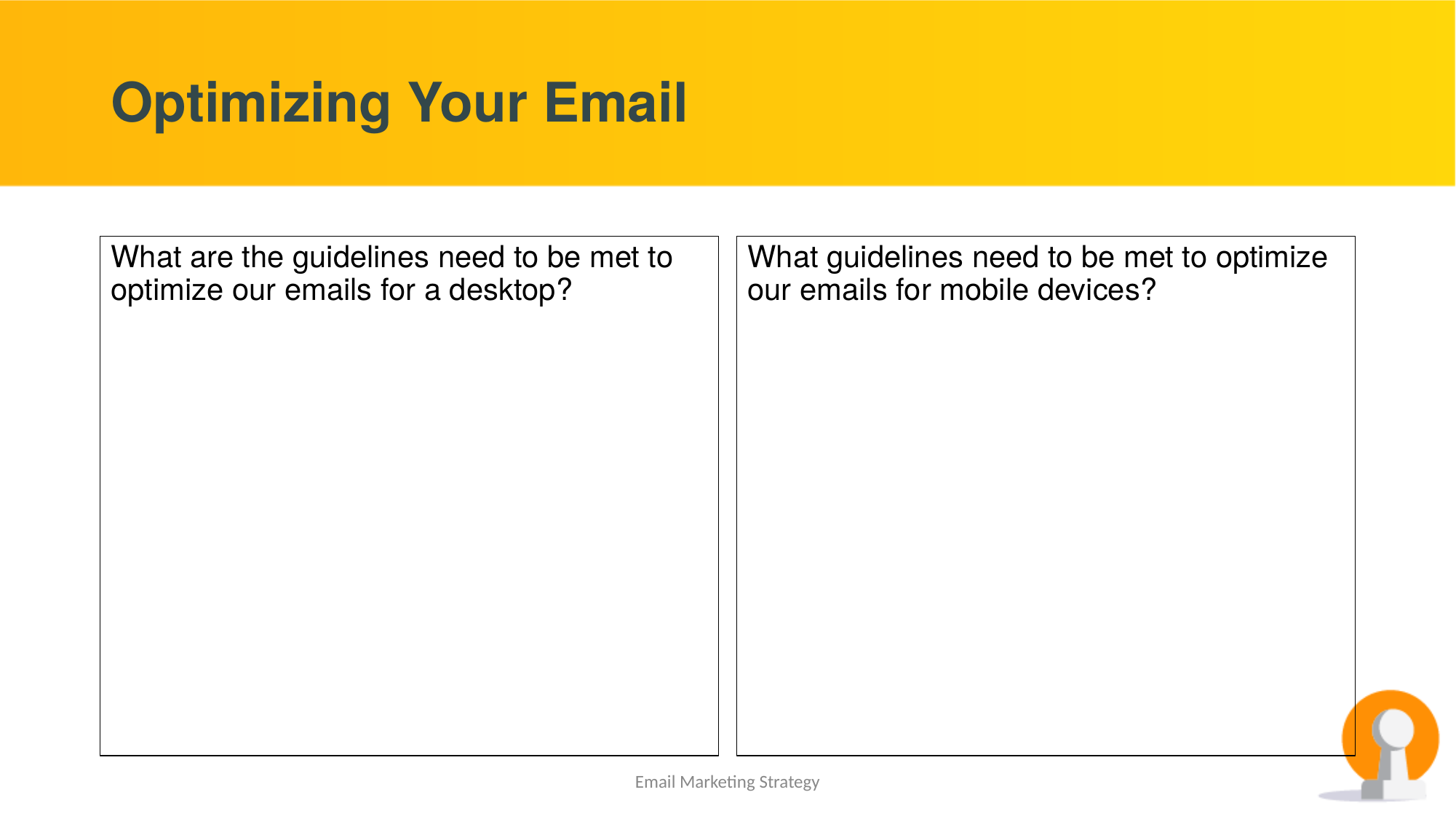

# Optimizing Your Email
What are the guidelines need to be met to optimize our emails for a desktop?

What guidelines need to be met to optimize our emails for mobile devices?

Email Marketing Strategy